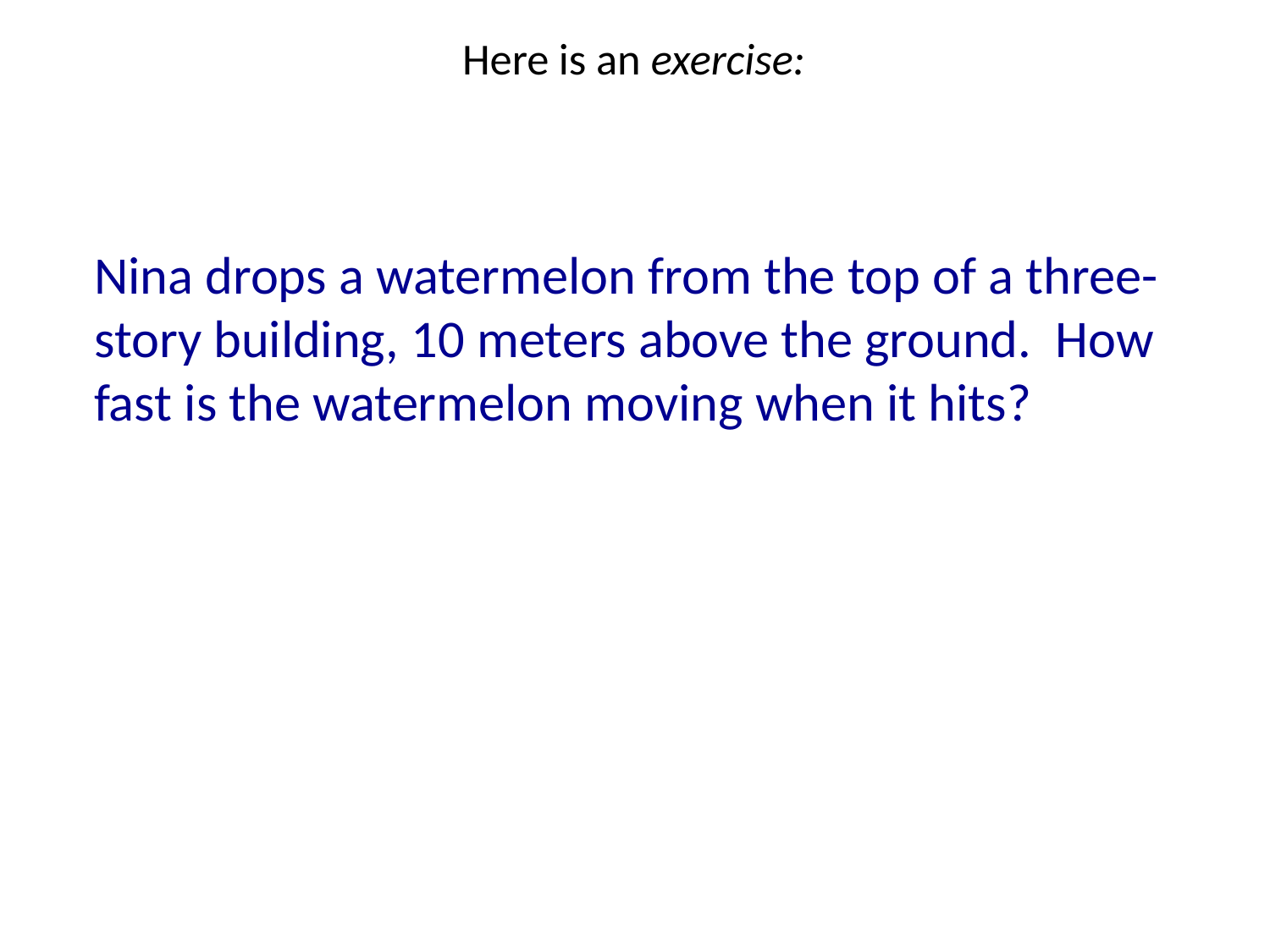

# Here is an exercise:
Nina drops a watermelon from the top of a three-story building, 10 meters above the ground.  How fast is the watermelon moving when it hits?